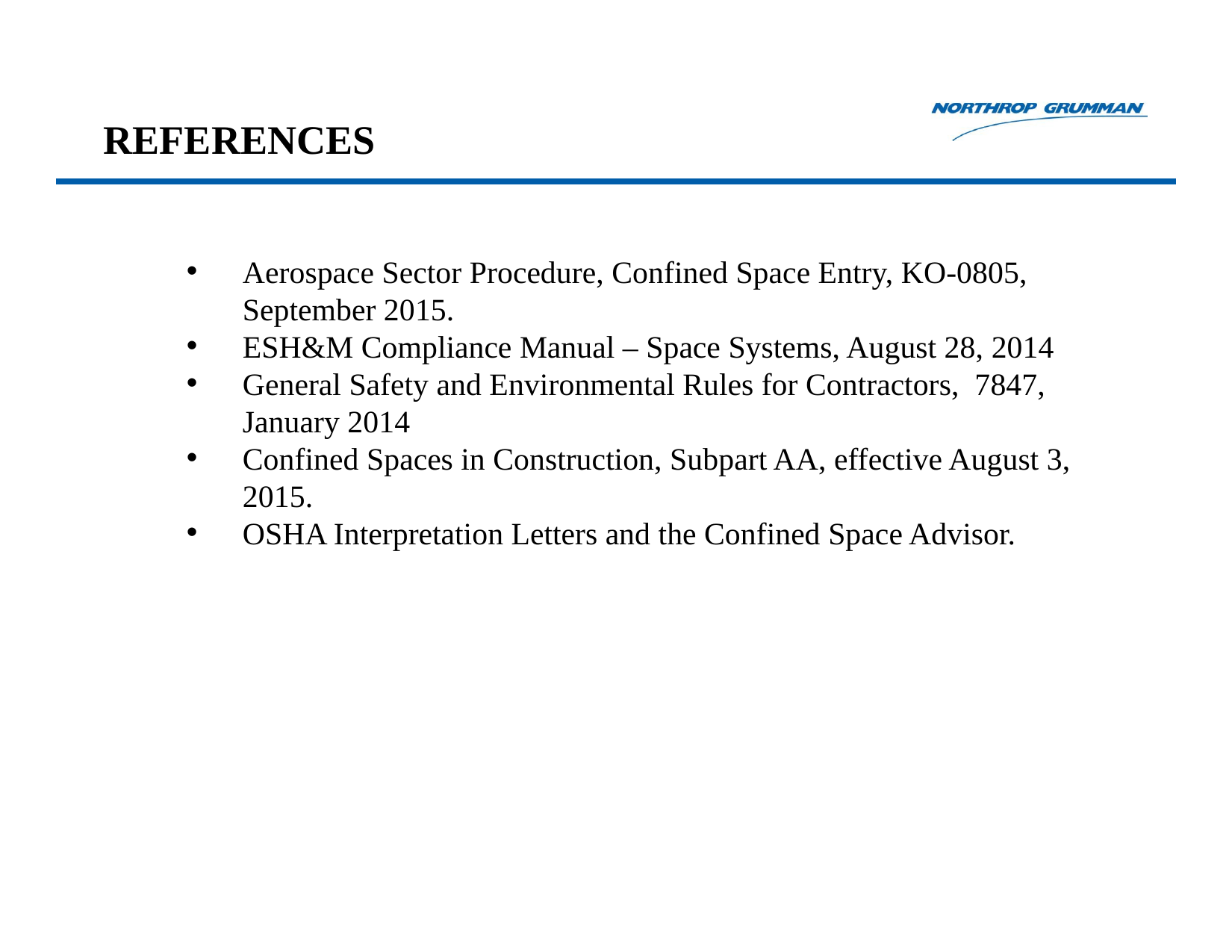

# REFERENCES
Aerospace Sector Procedure, Confined Space Entry, KO-0805, September 2015.
ESH&M Compliance Manual – Space Systems, August 28, 2014
General Safety and Environmental Rules for Contractors,  7847, January 2014
Confined Spaces in Construction, Subpart AA, effective August 3, 2015.
OSHA Interpretation Letters and the Confined Space Advisor.